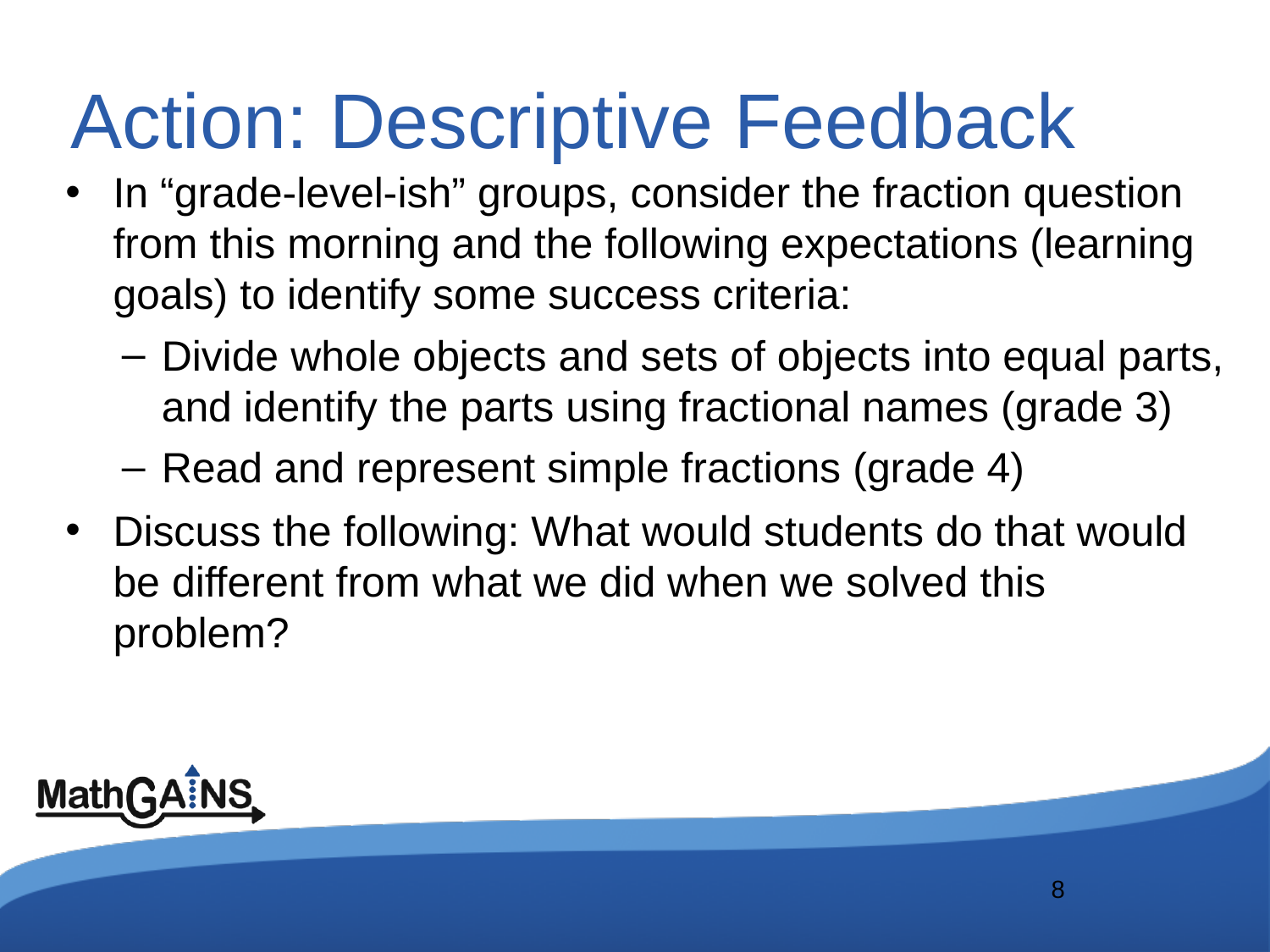

# Action: Descriptive Feedback
In “grade-level-ish” groups, consider the fraction question from this morning and the following expectations (learning goals) to identify some success criteria:
Divide whole objects and sets of objects into equal parts, and identify the parts using fractional names (grade 3)
Read and represent simple fractions (grade 4)
Discuss the following: What would students do that would be different from what we did when we solved this problem?
8